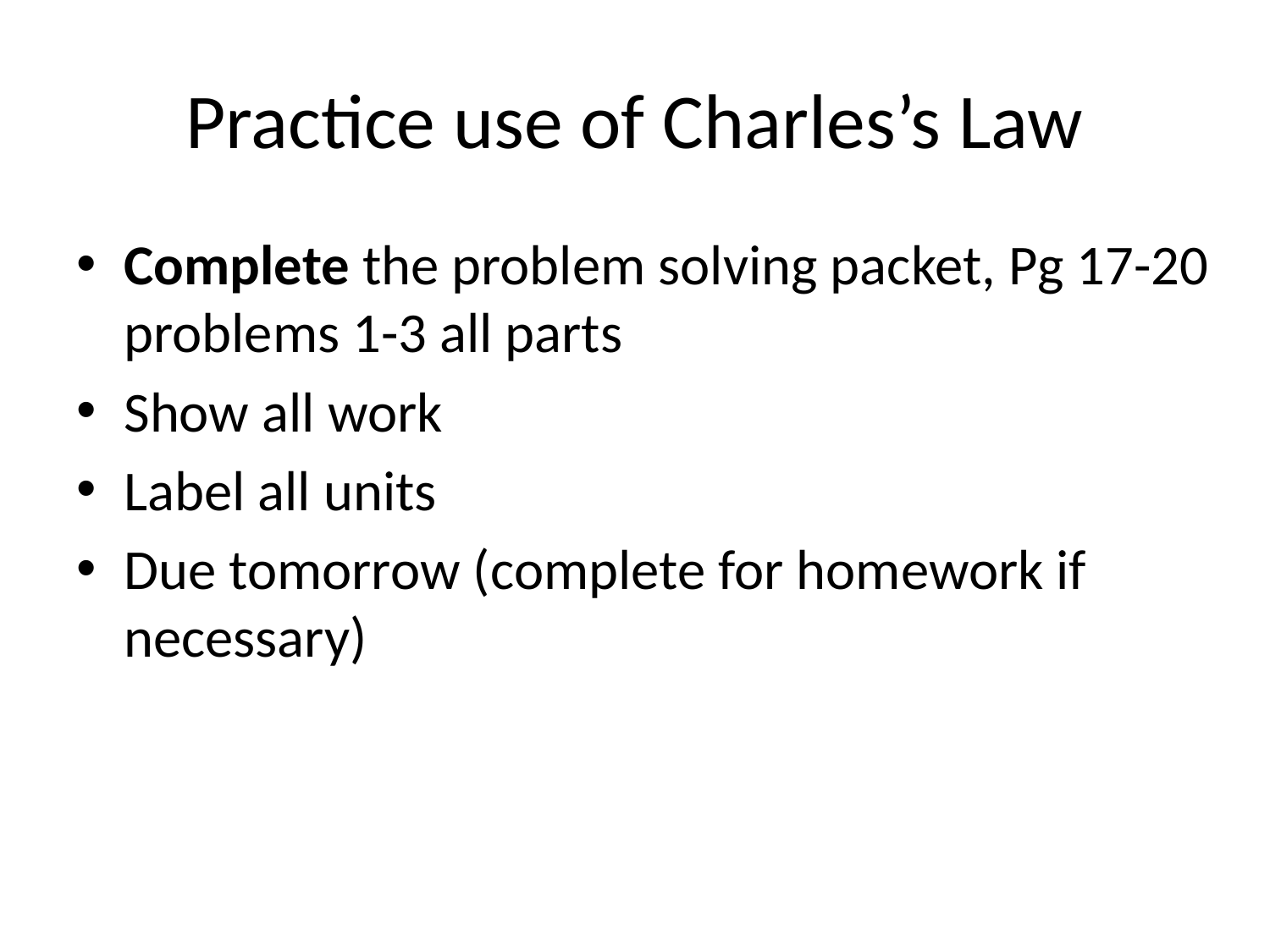

# Practice use of Charles’s Law
Complete the problem solving packet, Pg 17-20 problems 1-3 all parts
Show all work
Label all units
Due tomorrow (complete for homework if necessary)